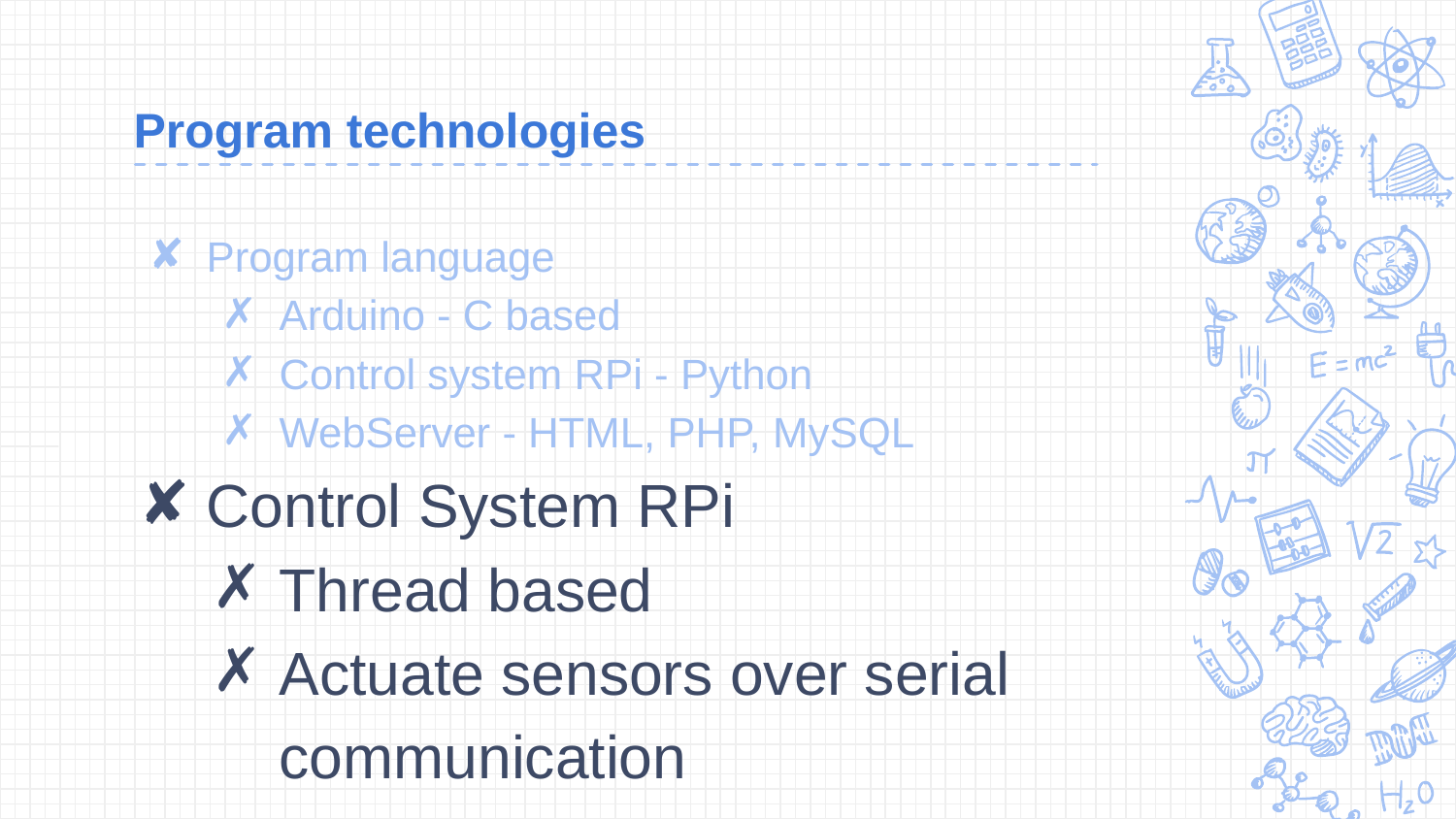

# Program technologies
Program language
Arduino - C based
Control system RPi - Python
WebServer - HTML, PHP, MySQL
Control System RPi
Thread based
Actuate sensors over serial communication